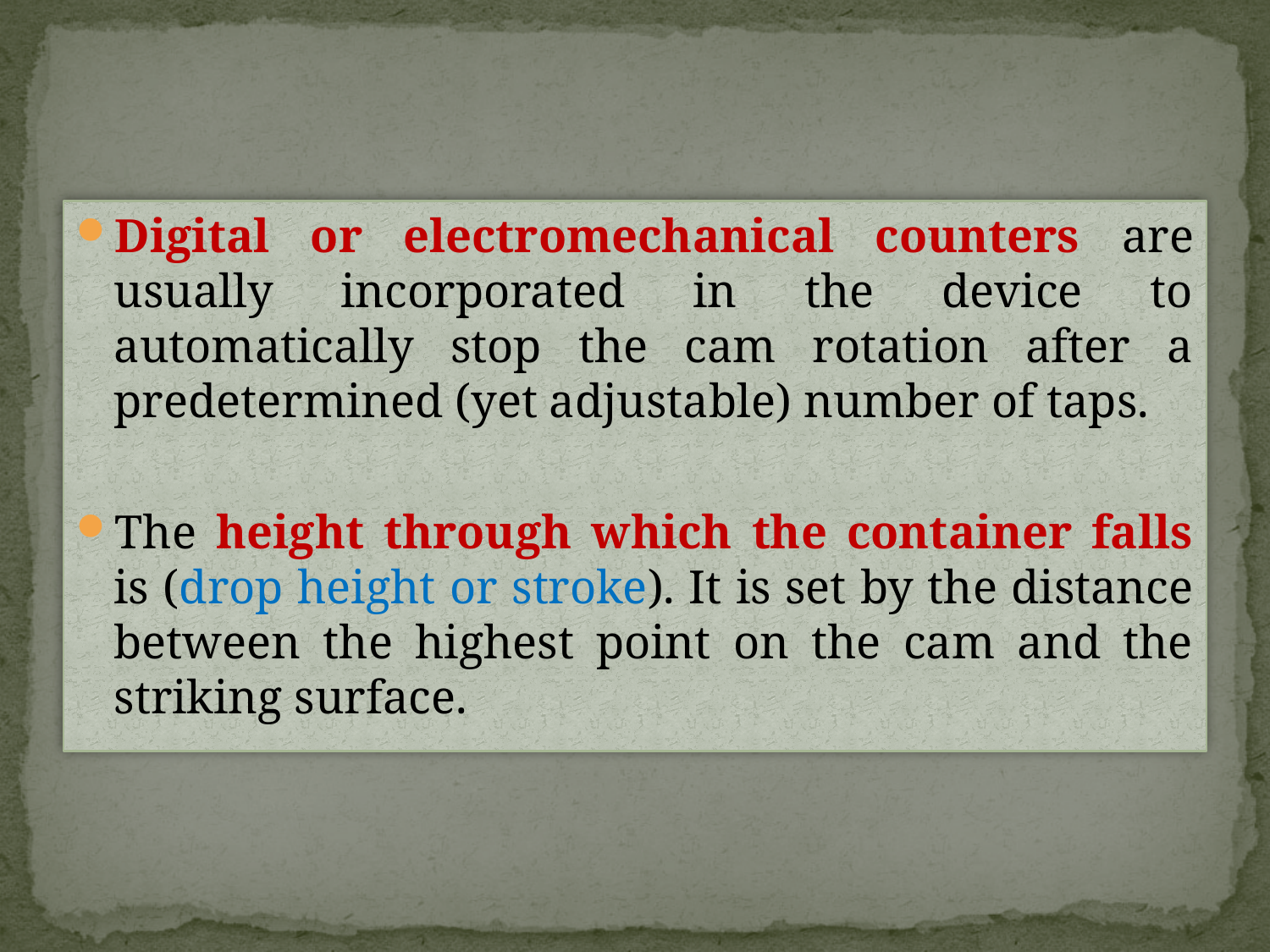

Digital or electromechanical counters are usually incorporated in the device to automatically stop the cam rotation after a predetermined (yet adjustable) number of taps.

The height through which the container falls is (drop height or stroke). It is set by the distance between the highest point on the cam and the striking surface.